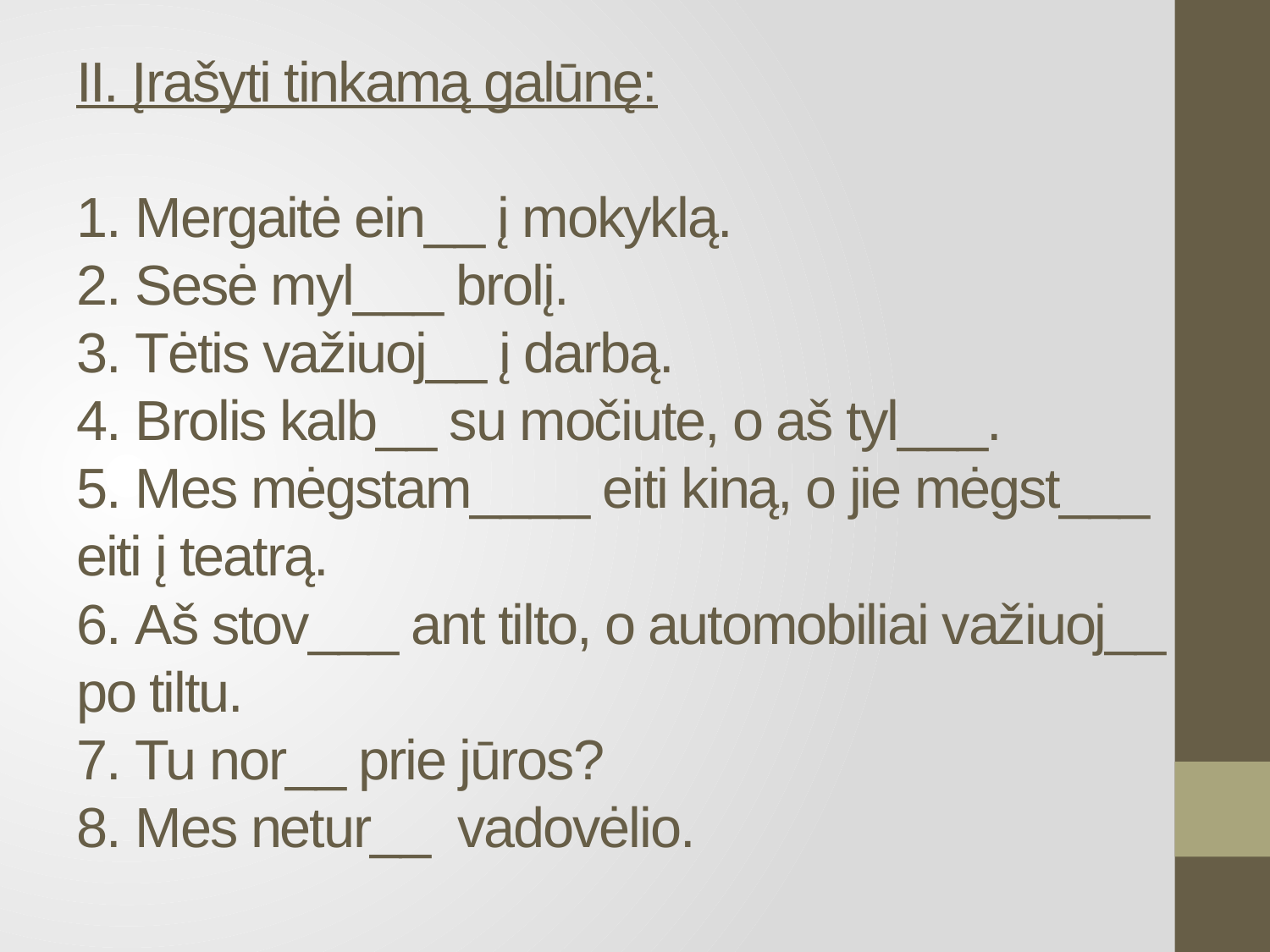

# II. Įrašyti tinkamą galūnę: 1. Mergaitė ein__ į mokyklą. 2. Sesė myl___ brolį. 3. Tėtis važiuoj__ į darbą. 4. Brolis kalb__ su močiute, o aš tyl___. 5. Mes mėgstam____ eiti kiną, o jie mėgst___ eiti į teatrą. 6. Aš stov___ ant tilto, o automobiliai važiuoj__ po tiltu. 7. Tu nor__ prie jūros? 8. Mes netur__  vadovėlio.